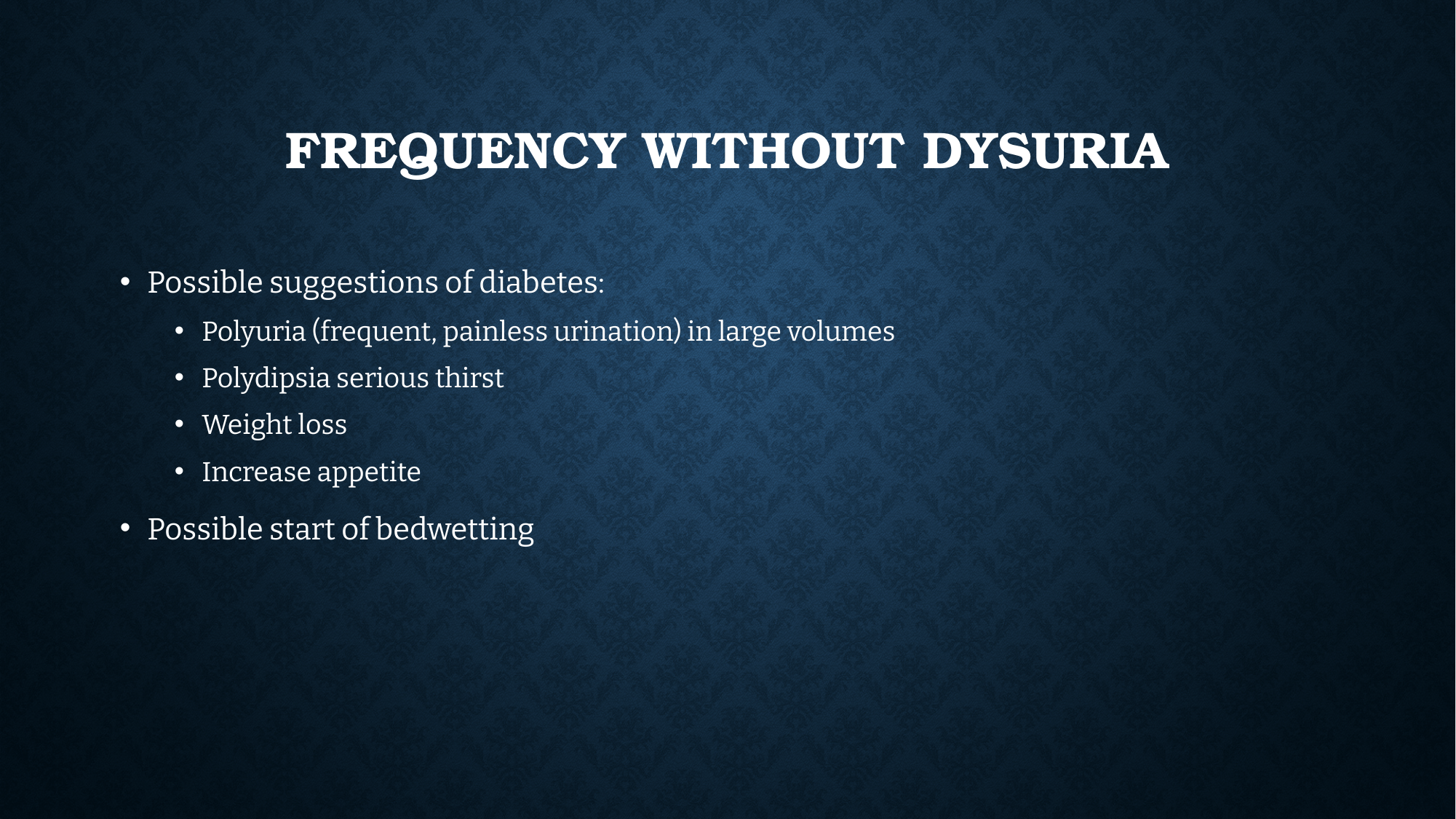

# Frequency without dysuria
Possible suggestions of diabetes:
Polyuria (frequent, painless urination) in large volumes
Polydipsia serious thirst
Weight loss
Increase appetite
Possible start of bedwetting